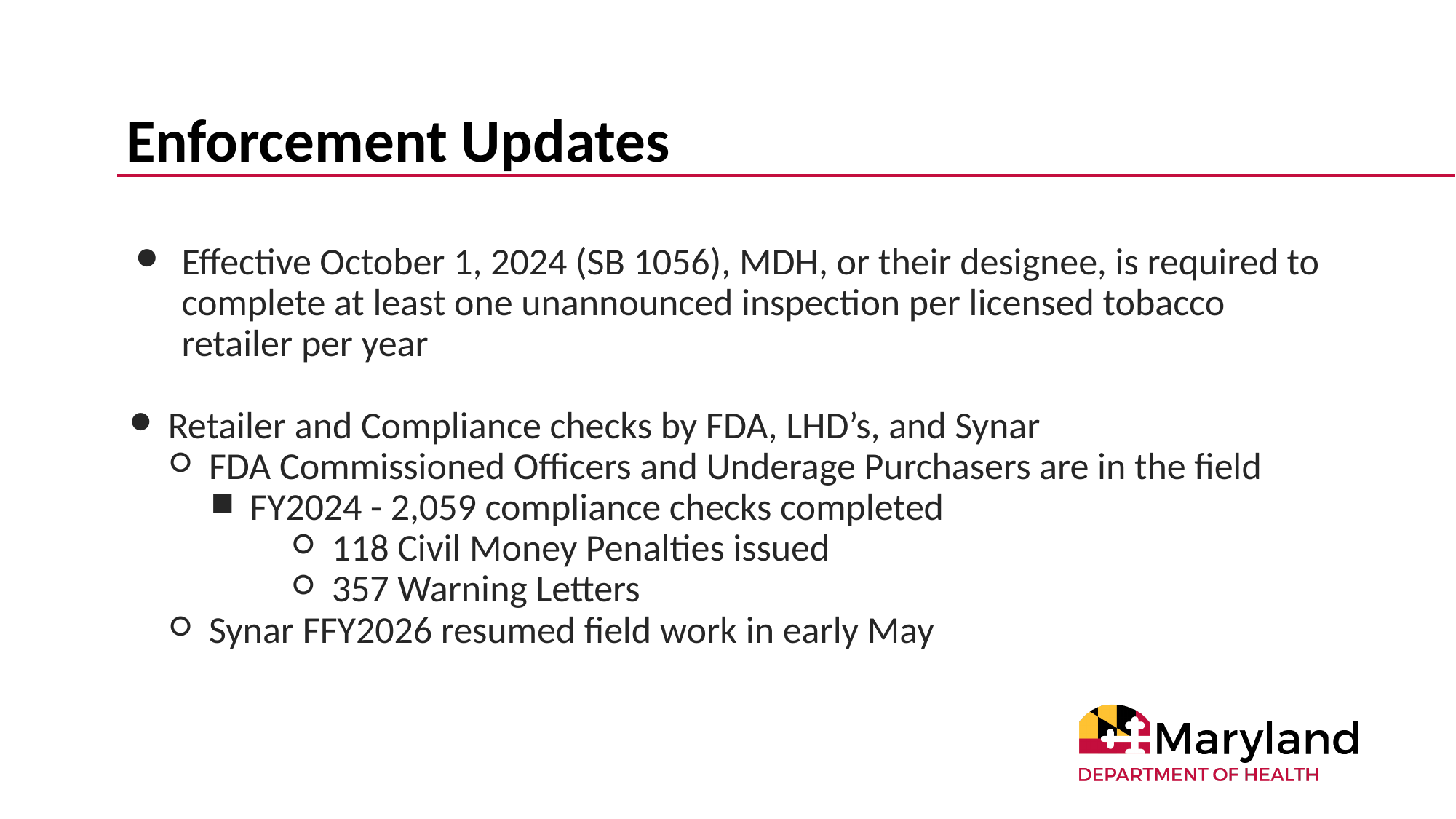

# Enforcement Updates
Effective October 1, 2024 (SB 1056), MDH, or their designee, is required to complete at least one unannounced inspection per licensed tobacco retailer per year

Retailer and Compliance checks by FDA, LHD’s, and Synar
FDA Commissioned Officers and Underage Purchasers are in the field
FY2024 - 2,059 compliance checks completed
118 Civil Money Penalties issued
357 Warning Letters
Synar FFY2026 resumed field work in early May
3